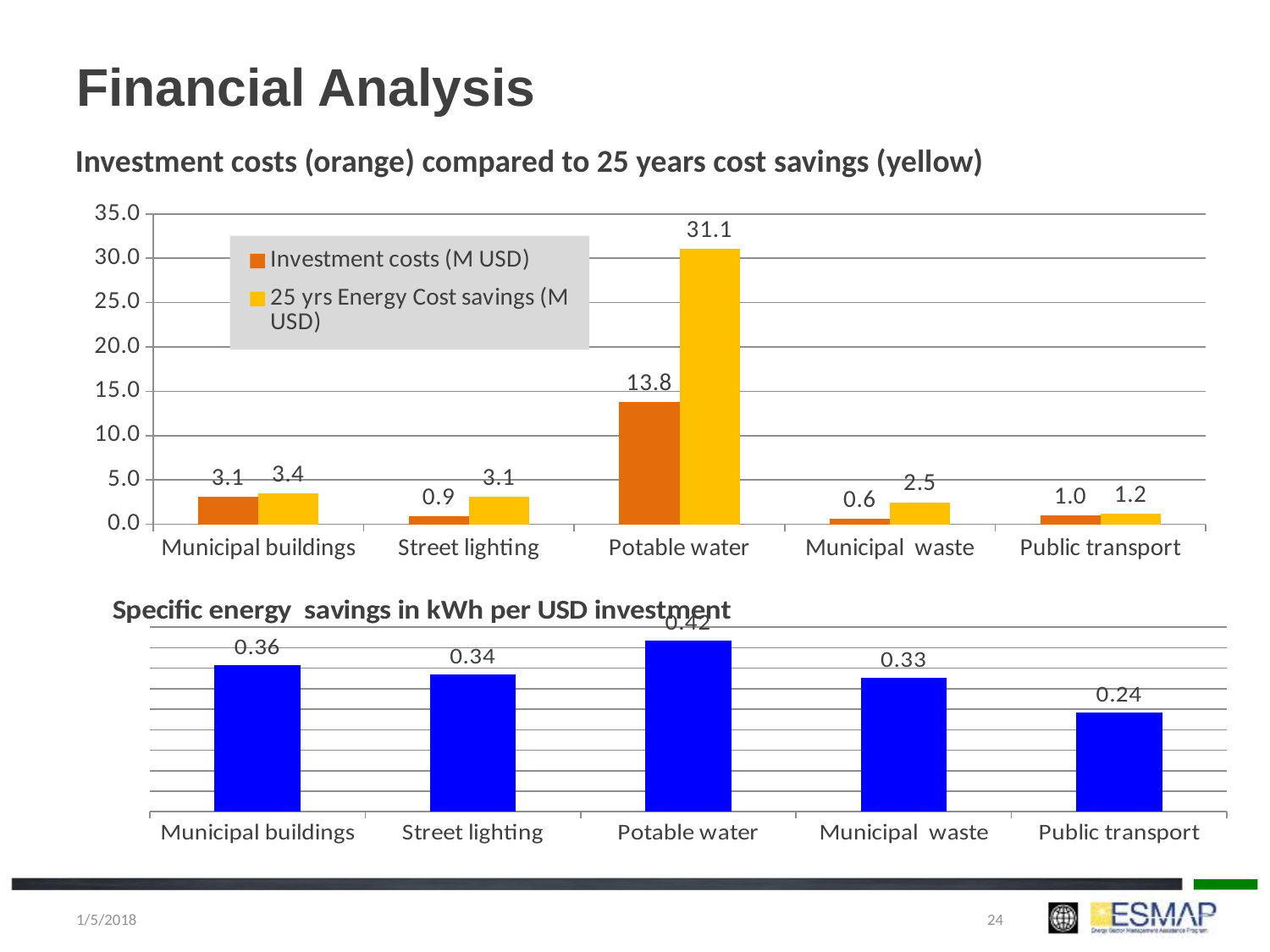

# Financial Analysis
Investment costs (orange) compared to 25 years cost savings (yellow)

### Chart

| Category | Investment costs (M USD) | 25 yrs Energy Cost savings (M USD) |
|---|---|---|
| Municipal buildings | 3.0829 | 3.443827476786334 |
| Street lighting | 0.9398 | 3.0598871778601566 |
| Potable water | 13.83036 | 31.095283449521812 |
| Municipal  waste | 0.6125 | 2.4739342933216535 |
| Public transport | 1.0 | 1.1657114622116196 |

### Chart: Specific energy  savings in kWh per USD investment

| Category | Specific EE kWh/USD |
|---|---|
| Municipal buildings | 0.3567658697979175 |
| Street lighting | 0.3350464637866213 |
| Potable water | 0.41730257292651834 |
| Municipal  waste | 0.32577428571428574 |
| Public transport | 0.24176880585000005 |
1/5/2018
24